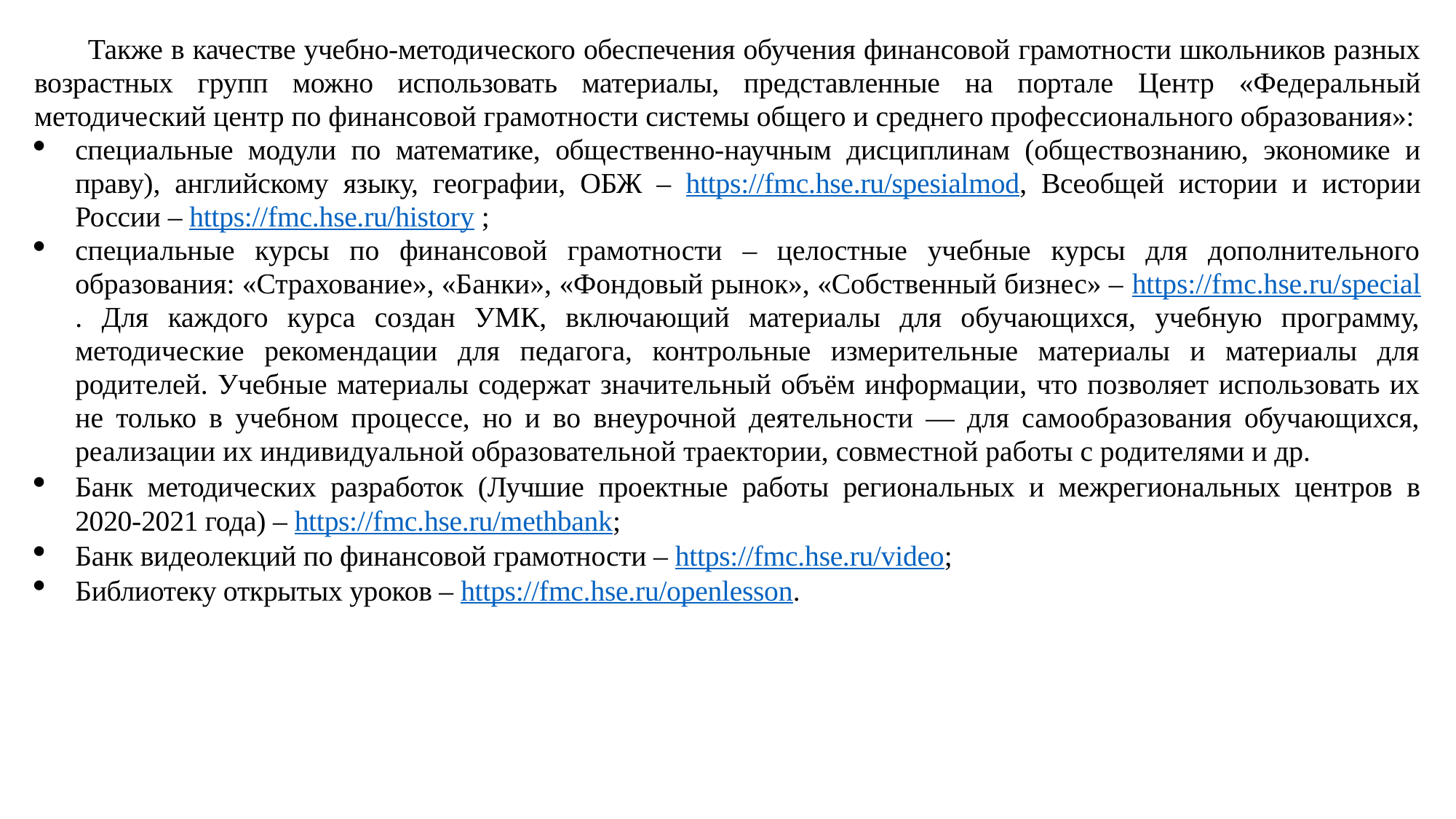

Также в качестве учебно-методического обеспечения обучения финансовой грамотности школьников разных возрастных групп можно использовать материалы, представленные на портале Центр «Федеральный методический центр по финансовой грамотности системы общего и среднего профессионального образования»:
специальные модули по математике, общественно-научным дисциплинам (обществознанию, экономике и праву), английскому языку, географии, ОБЖ – https://fmc.hse.ru/spesialmod, Всеобщей истории и истории России – https://fmc.hse.ru/history ;
специальные курсы по финансовой грамотности – целостные учебные курсы для дополнительного образования: «Страхование», «Банки», «Фондовый рынок», «Собственный бизнес» – https://fmc.hse.ru/special. Для каждого курса создан УМК, включающий материалы для обучающихся, учебную программу, методические рекомендации для педагога, контрольные измерительные материалы и материалы для родителей. Учебные материалы содержат значительный объём информации, что позволяет использовать их не только в учебном процессе, но и во внеурочной деятельности — для самообразования обучающихся, реализации их индивидуальной образовательной траектории, совместной работы с родителями и др.
Банк методических разработок (Лучшие проектные работы региональных и межрегиональных центров в 2020-2021 года) – https://fmc.hse.ru/methbank;
Банк видеолекций по финансовой грамотности – https://fmc.hse.ru/video;
Библиотеку открытых уроков – https://fmc.hse.ru/openlesson.